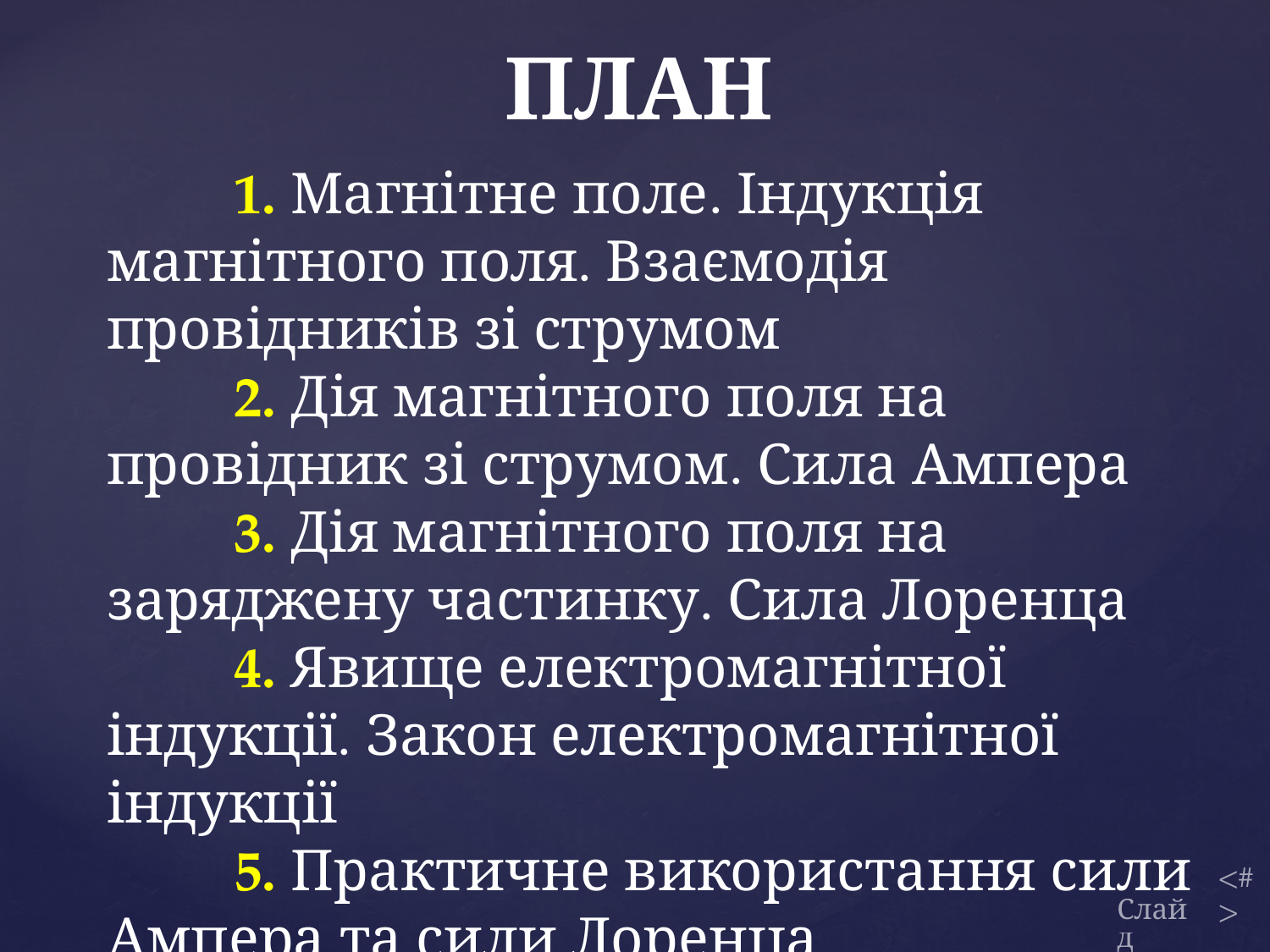

# ПЛАН
	1. Магнітне поле. Індукція магнітного поля. Взаємодія провідників зі струмом
	2. Дія магнітного поля на провідник зі струмом. Сила Ампера
	3. Дія магнітного поля на заряджену частинку. Сила Лоренца
	4. Явище електромагнітної індукції. Закон електромагнітної індукції
	5. Практичне використання сили Ампера та сили Лоренца
Слайд
2